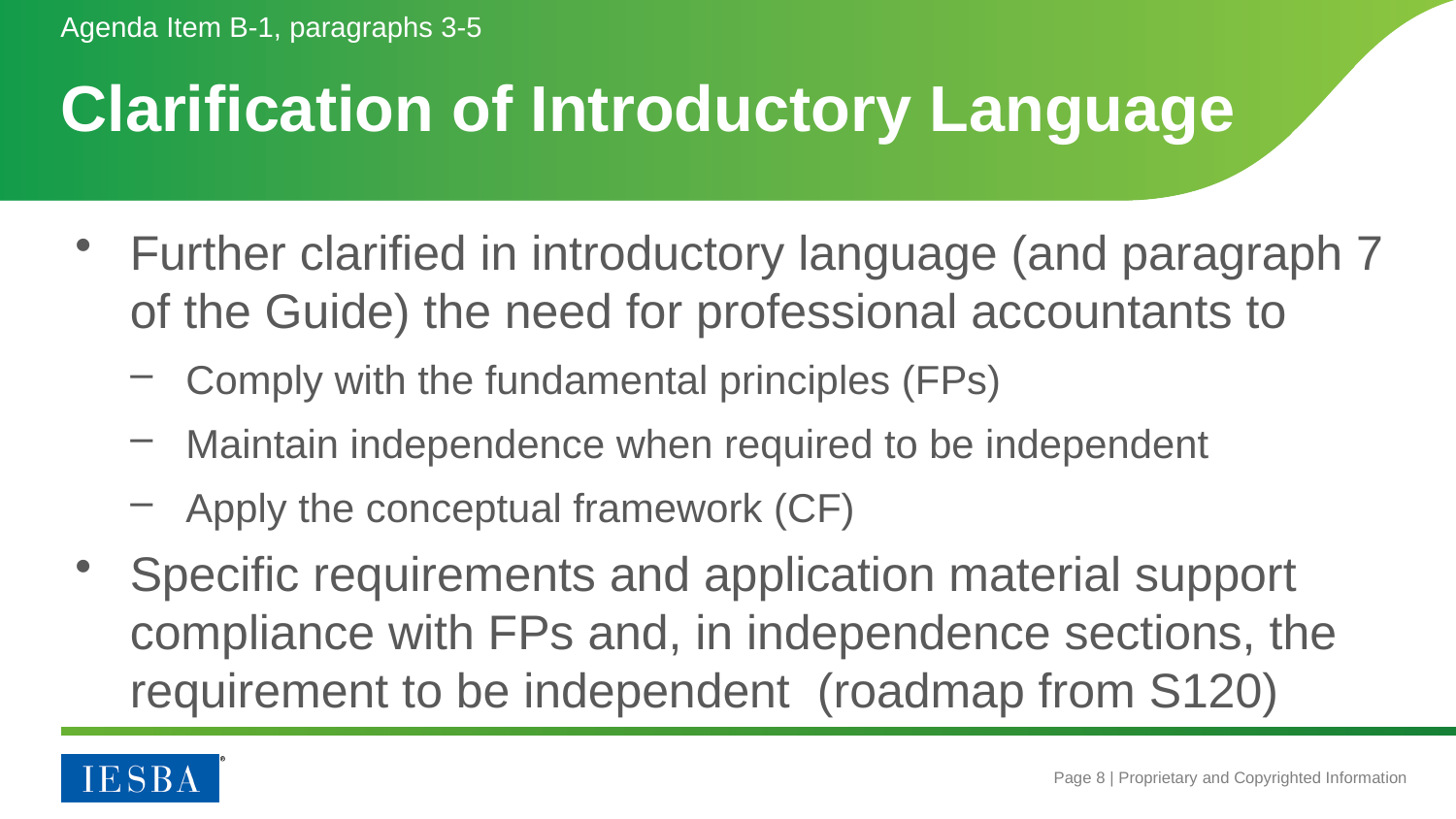

Agenda Item B-1, paragraphs 3-5
# Clarification of Introductory Language
Further clarified in introductory language (and paragraph 7 of the Guide) the need for professional accountants to
Comply with the fundamental principles (FPs)
Maintain independence when required to be independent
Apply the conceptual framework (CF)
Specific requirements and application material support compliance with FPs and, in independence sections, the requirement to be independent  (roadmap from S120)